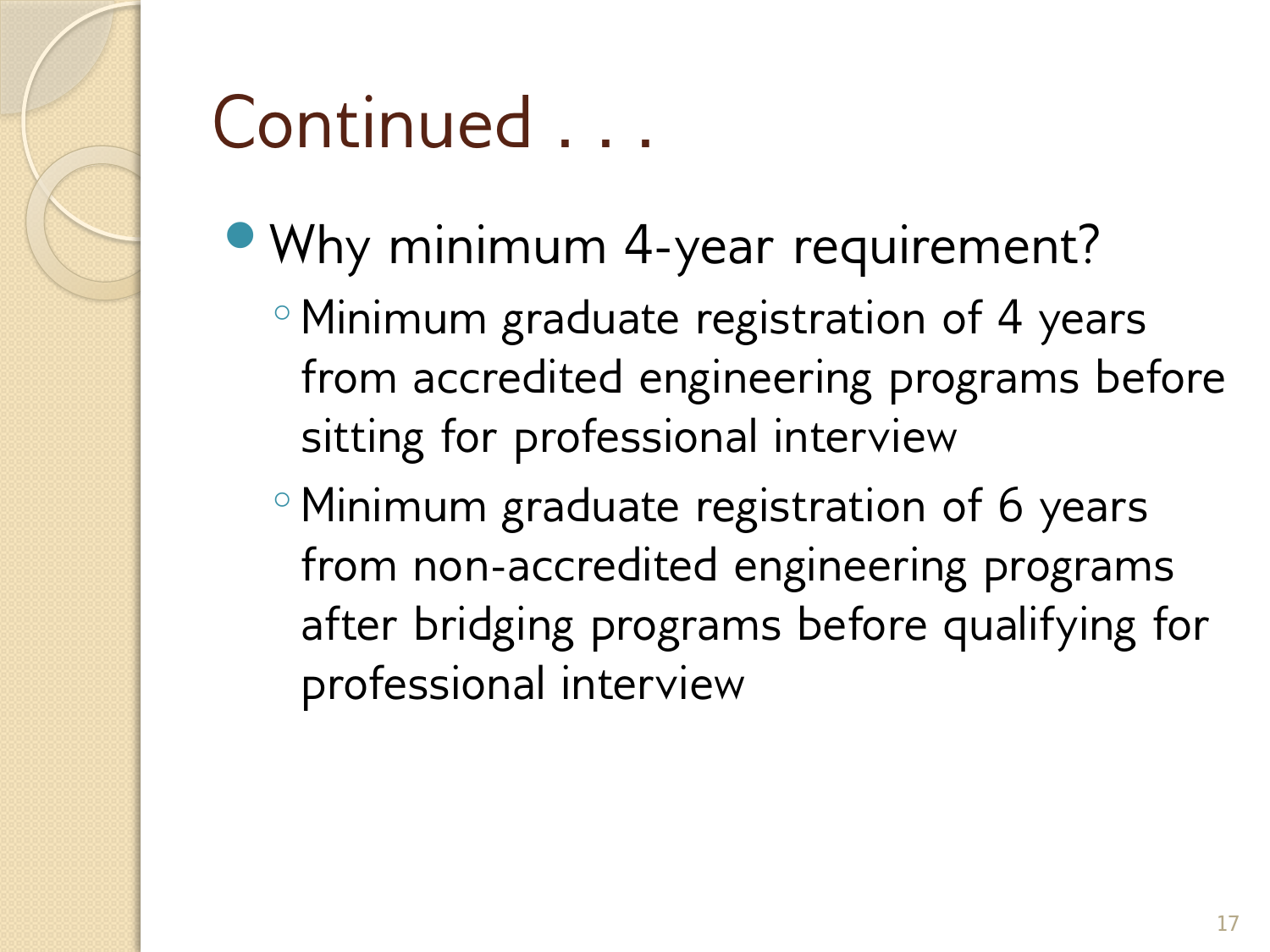

# Continued . . .
Why minimum 4-year requirement?
Minimum graduate registration of 4 years from accredited engineering programs before sitting for professional interview
Minimum graduate registration of 6 years from non-accredited engineering programs after bridging programs before qualifying for professional interview
17